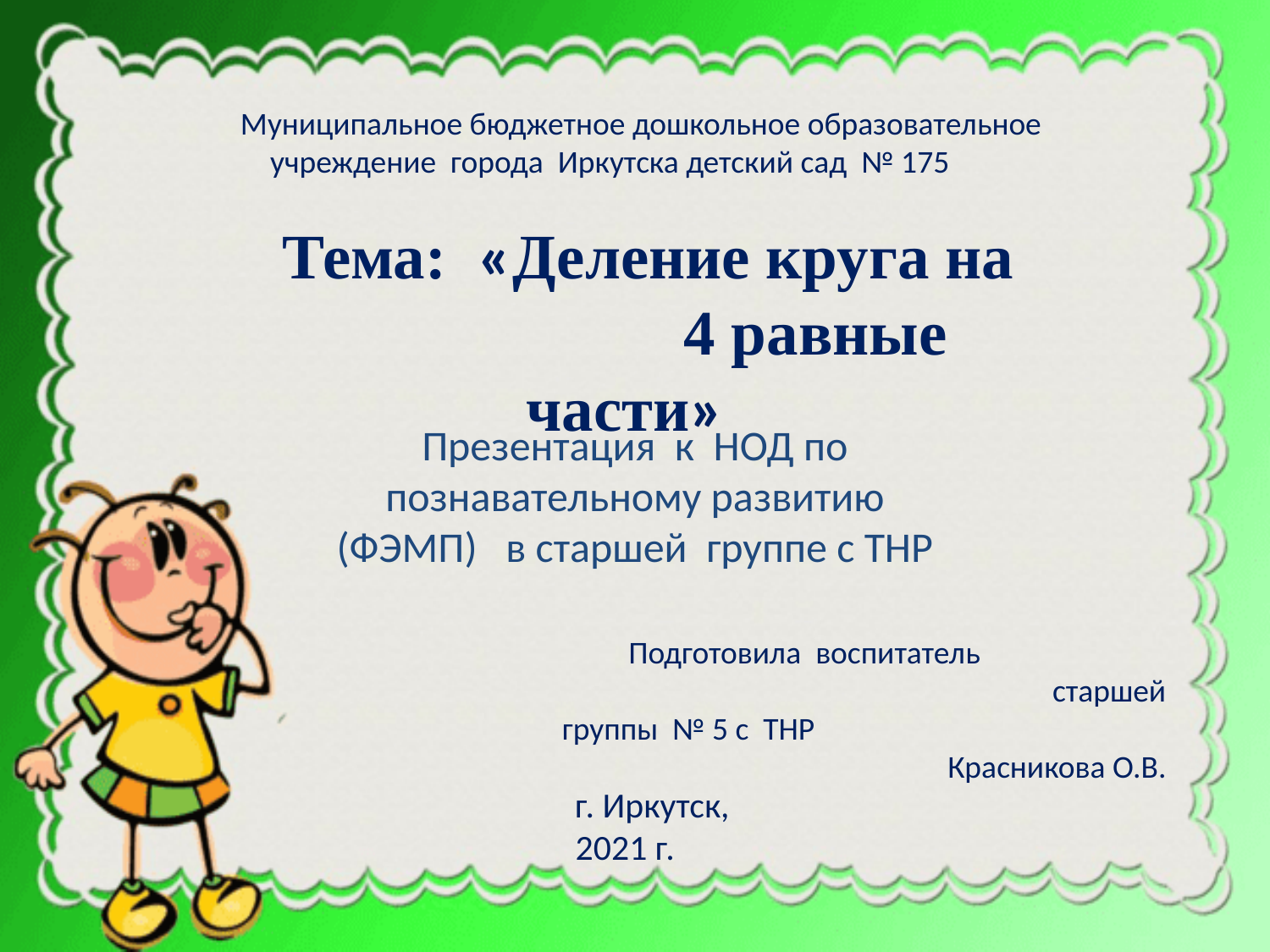

Муниципальное бюджетное дошкольное образовательное учреждение  города  Иркутска детский сад  № 175

Тема:  «Деление круга на                          4 равные части»
Презентация  к  НОД по познавательному развитию (ФЭМП)   в старшей  группе с ТНР
 Подготовила  воспитатель                                                                                        старшей группы  № 5 с  ТНР                                                                                       Красникова О.В.
г. Иркутск,  2021 г.